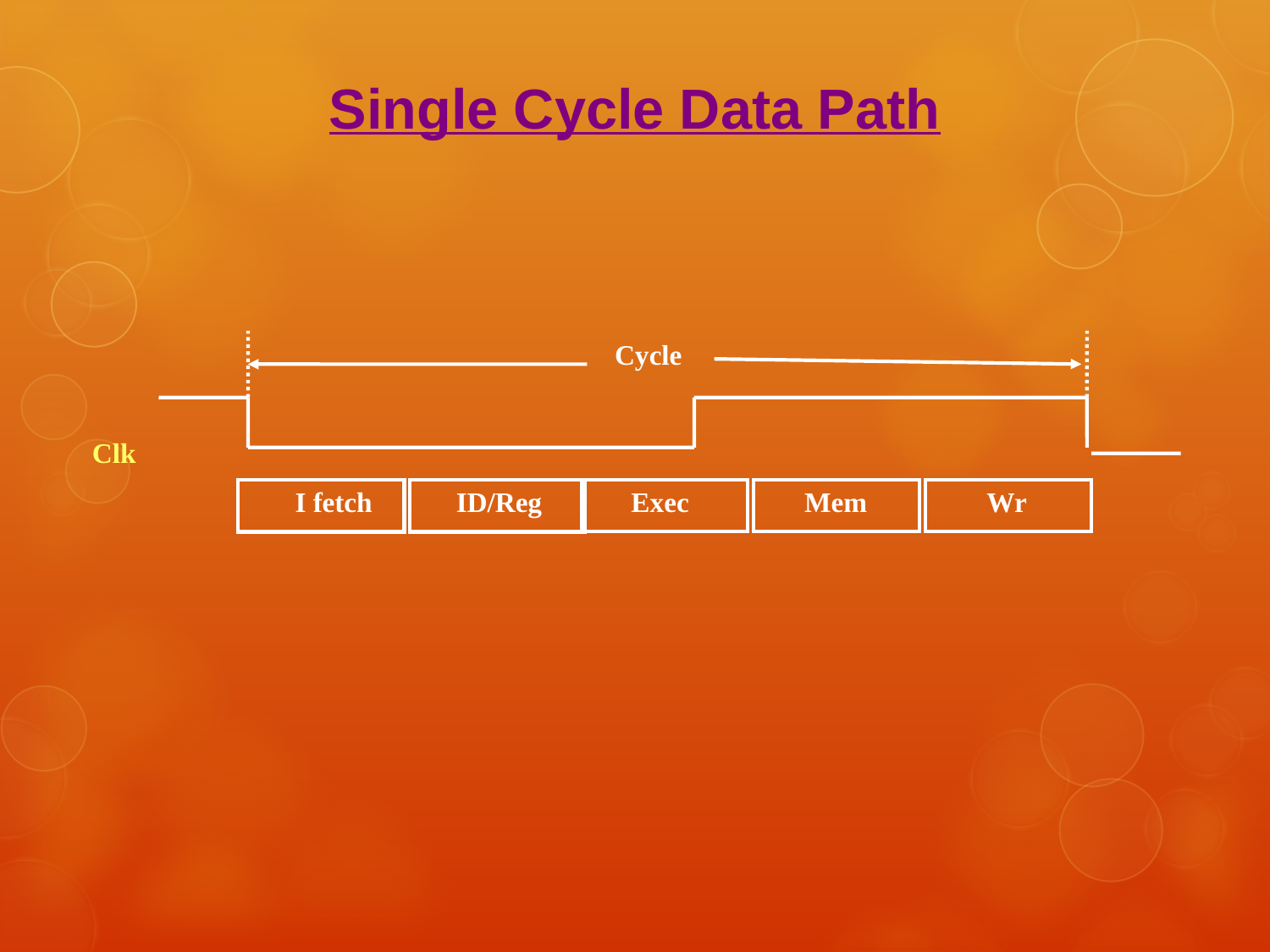

Single Cycle Data Path

Cycle

Clk
I fetch

ID/Reg

Exec

Mem

Wr